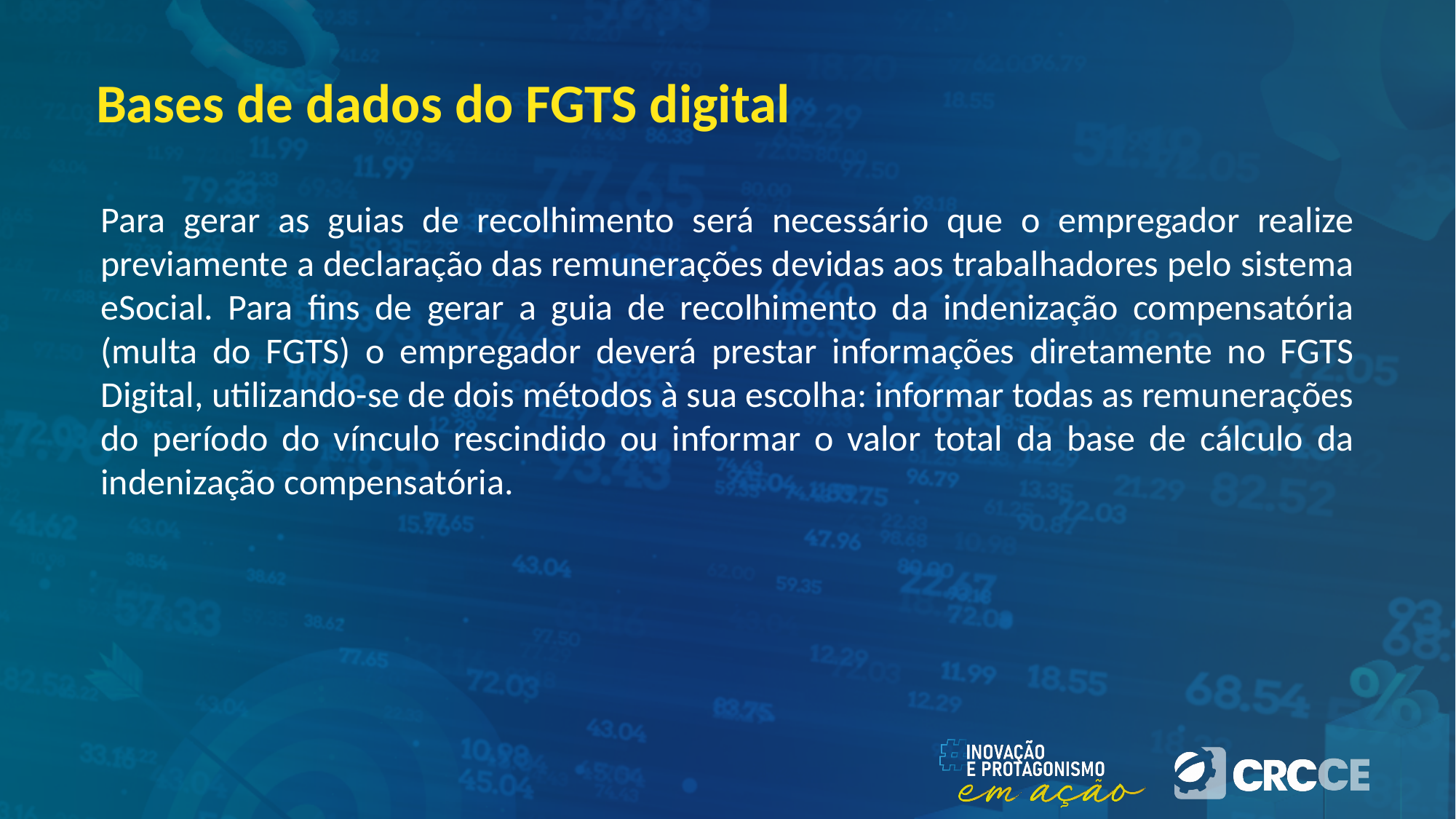

# Bases de dados do FGTS digital
Para gerar as guias de recolhimento será necessário que o empregador realize previamente a declaração das remunerações devidas aos trabalhadores pelo sistema eSocial. Para fins de gerar a guia de recolhimento da indenização compensatória (multa do FGTS) o empregador deverá prestar informações diretamente no FGTS Digital, utilizando-se de dois métodos à sua escolha: informar todas as remunerações do período do vínculo rescindido ou informar o valor total da base de cálculo da indenização compensatória.